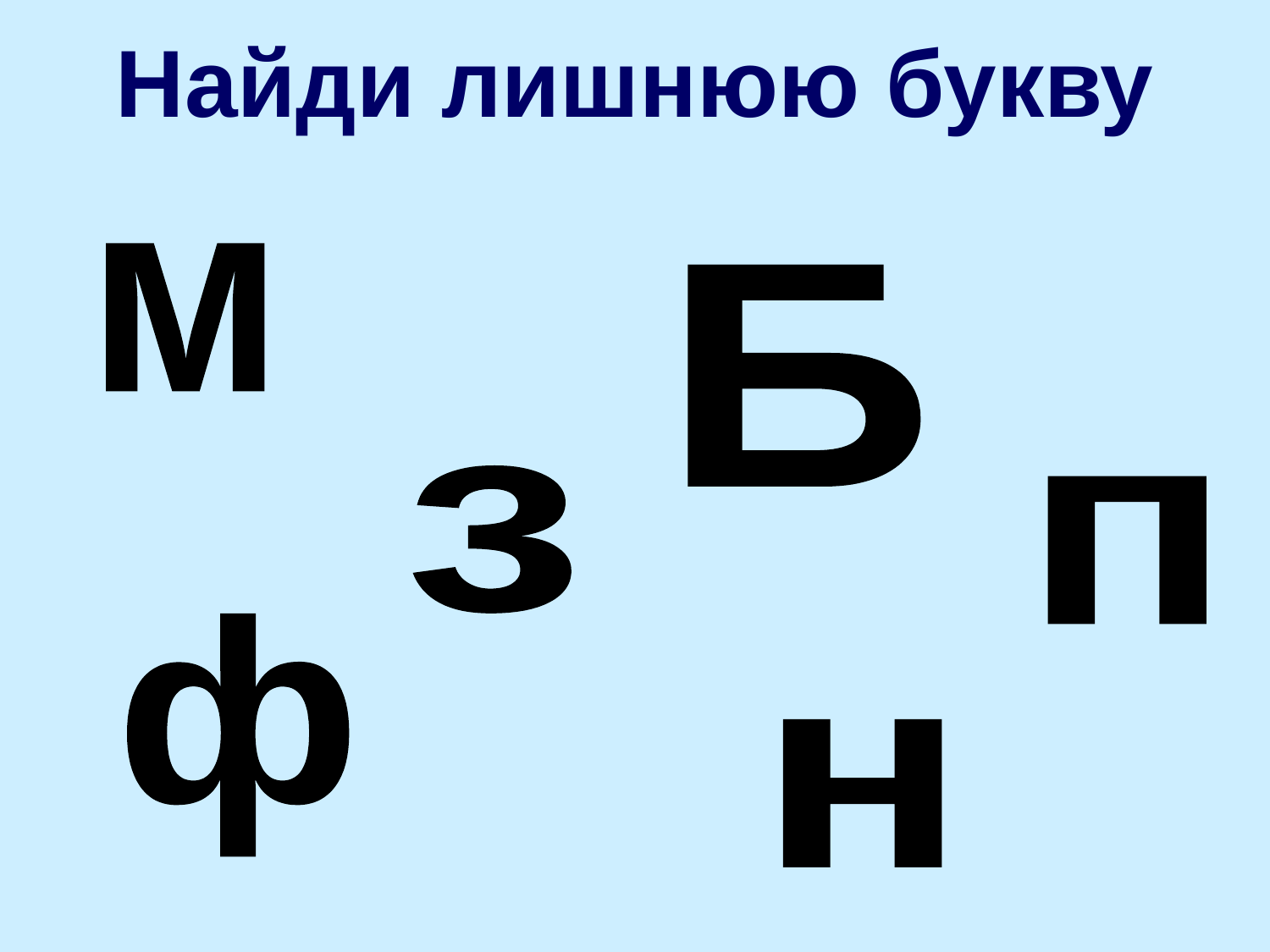

# Найди лишнюю букву
м
Б
з
п
ф
н